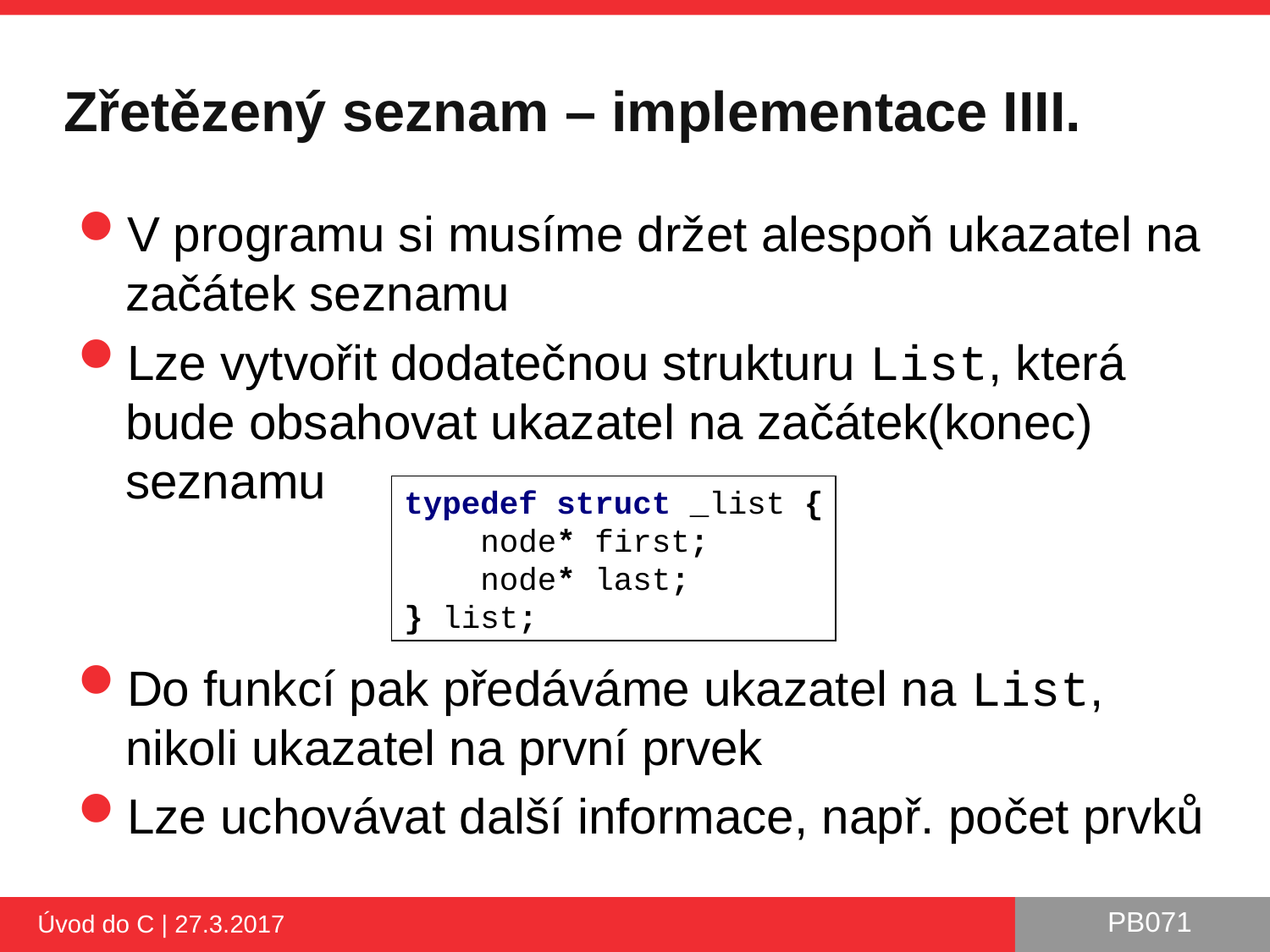

# Zřetězený seznam – implementace IIII.
V programu si musíme držet alespoň ukazatel na začátek seznamu
Lze vytvořit dodatečnou strukturu List, která bude obsahovat ukazatel na začátek(konec) seznamu

Do funkcí pak předáváme ukazatel na List, nikoli ukazatel na první prvek
Lze uchovávat další informace, např. počet prvků
typedef struct _list {
    node* first;
    node* last;
} list;
Úvod do C | 27.3.2017